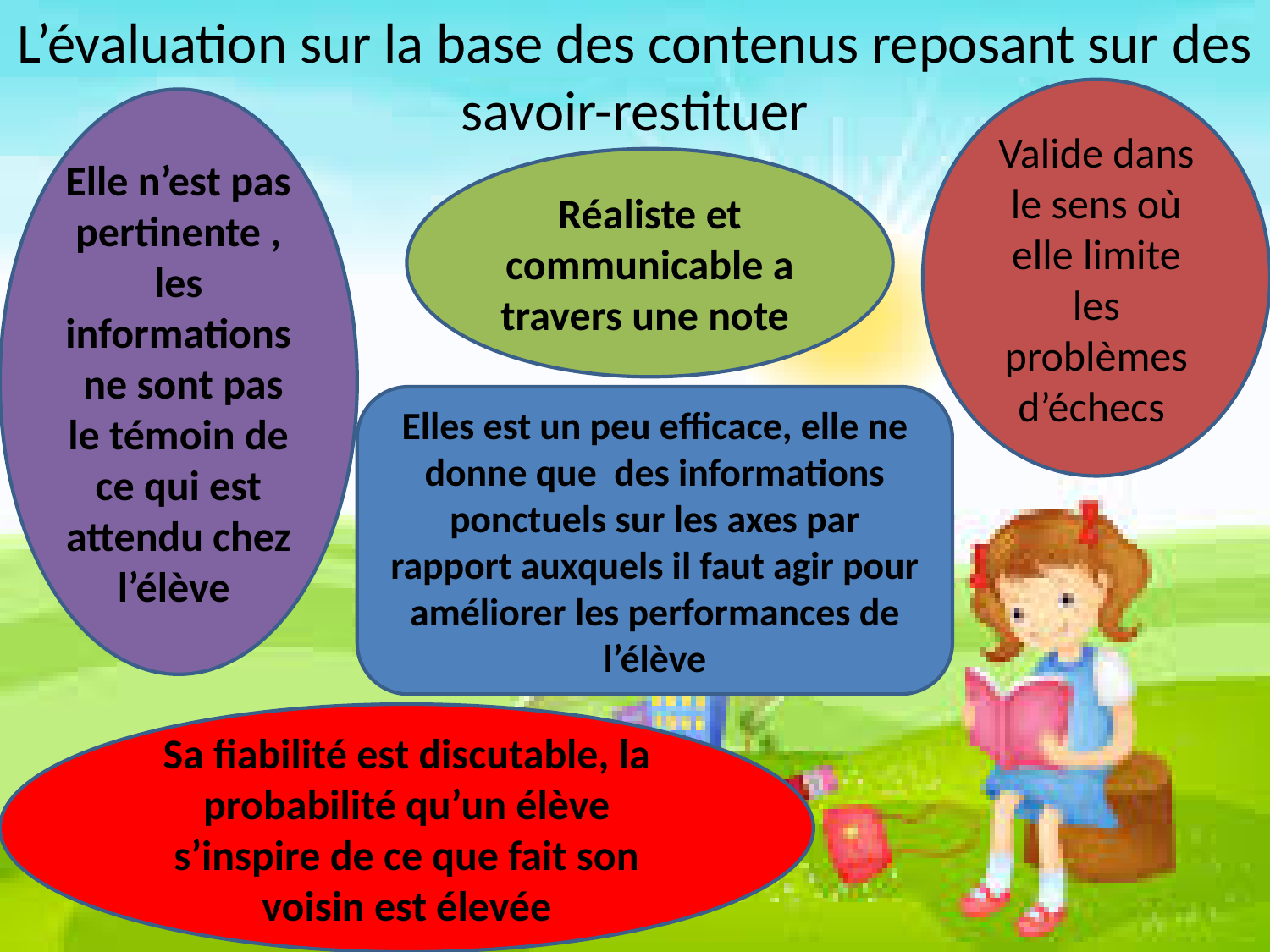

L’évaluation sur la base des contenus reposant sur des savoir-restituer
Valide dans le sens où elle limite les problèmes d’échecs
Elle n’est pas pertinente , les informations  ne sont pas le témoin de ce qui est attendu chez l’élève
Réaliste et communicable a travers une note
Elles est un peu efficace, elle ne donne que  des informations ponctuels sur les axes par rapport auxquels il faut agir pour améliorer les performances de l’élève
Sa fiabilité est discutable, la probabilité qu’un élève s’inspire de ce que fait son voisin est élevée